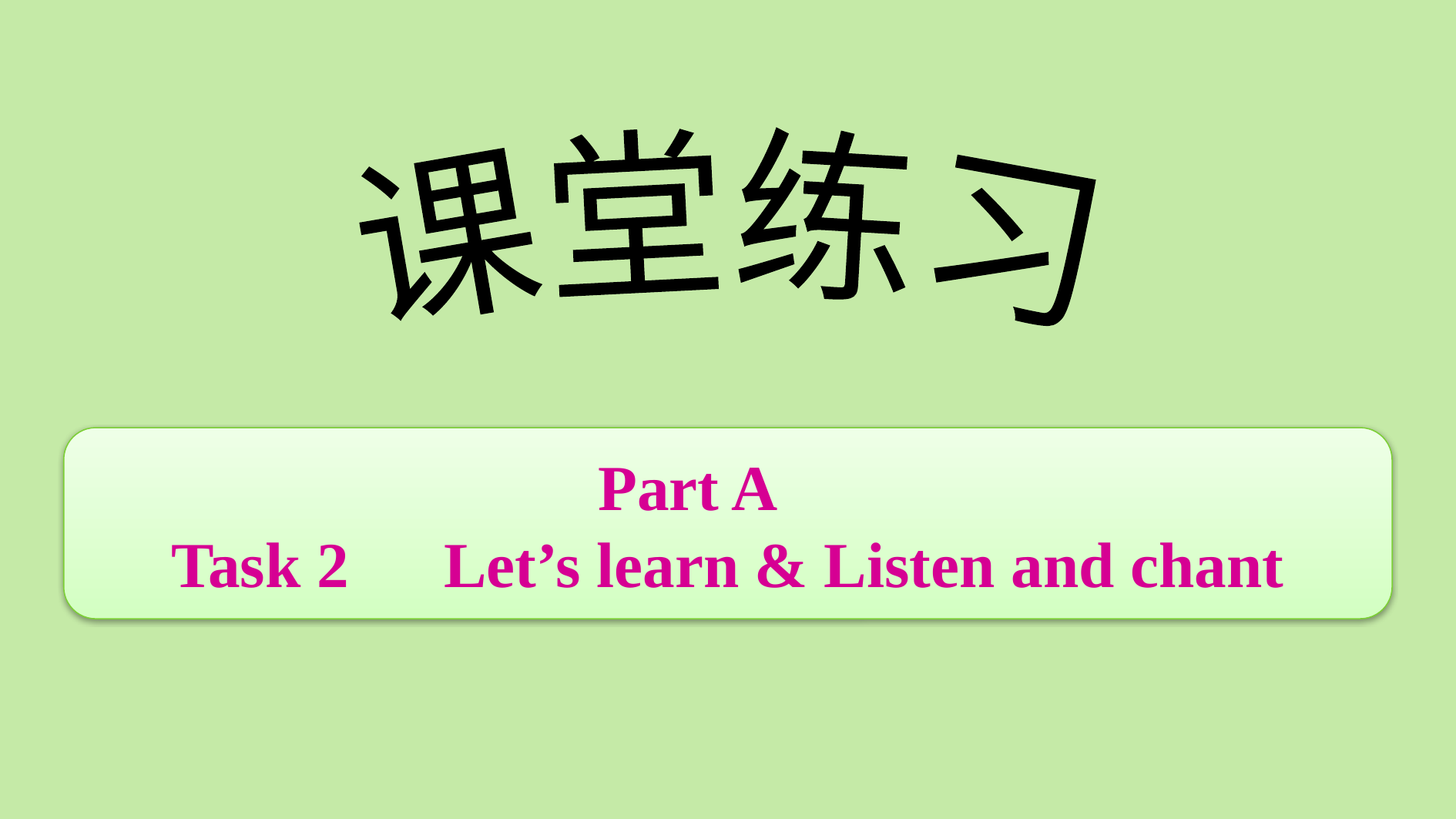

Part A
Task 2　Let’s learn & Listen and chant